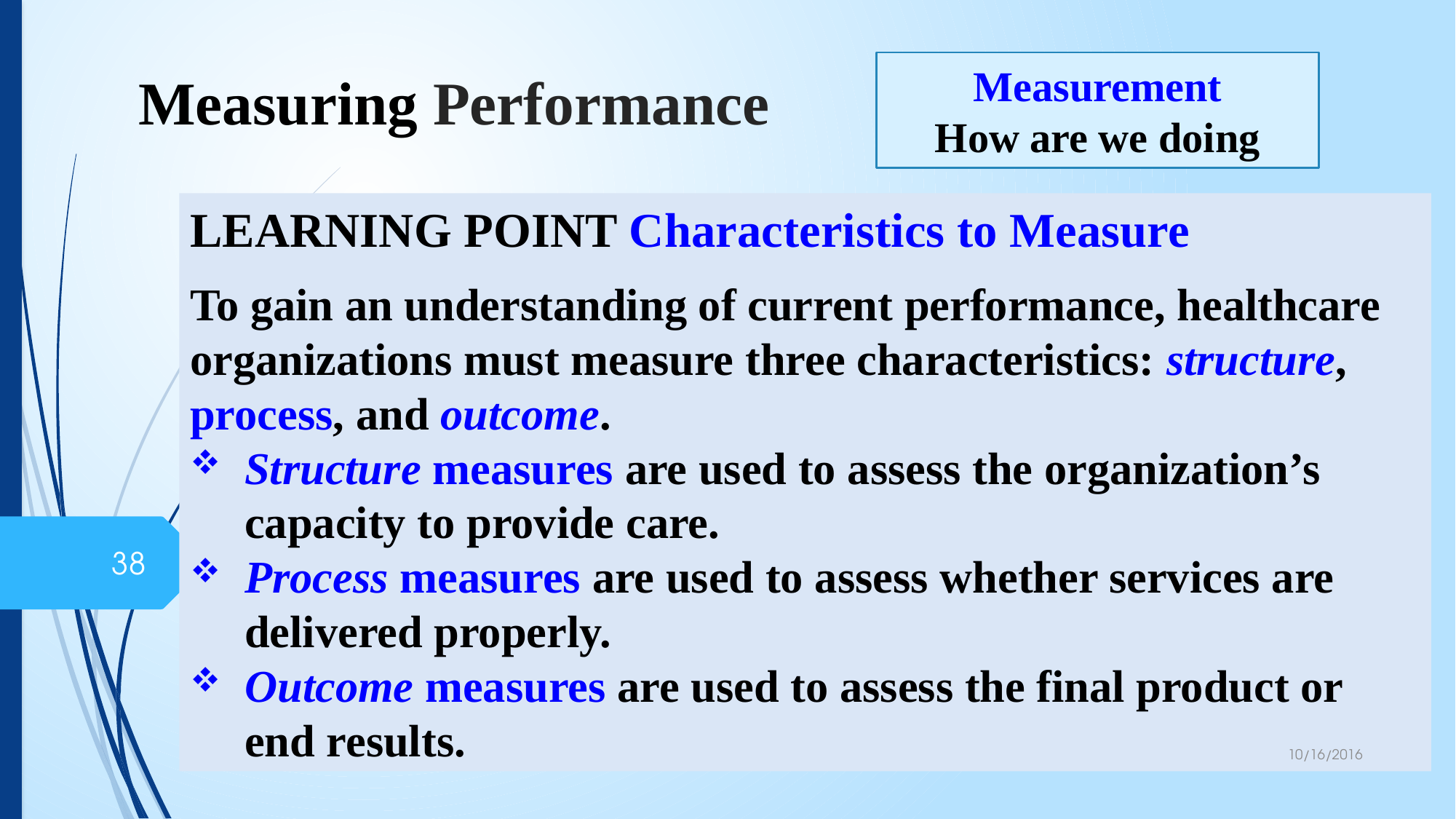

# Measuring Performance
Measurement
How are we doing

LEARNING POINT Characteristics to Measure
To gain an understanding of current performance, healthcare organizations must measure three characteristics: structure, process, and outcome.
Structure measures are used to assess the organization’s capacity to provide care.
Process measures are used to assess whether services are delivered properly.
Outcome measures are used to assess the final product or end results.
38
10/16/2016
Mohammed Alnaif Ph.D.